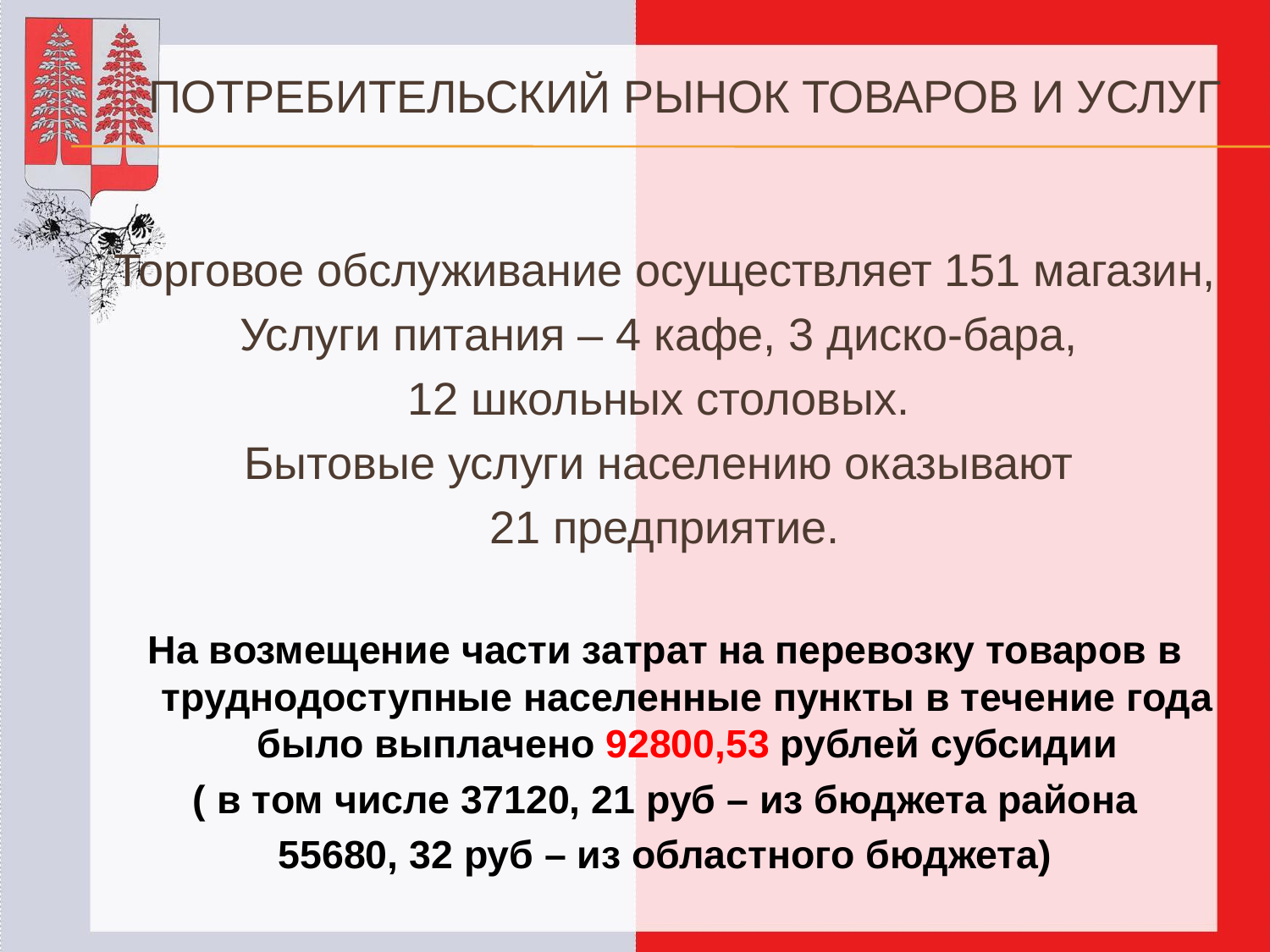

# Потребительский рынок товаров и услуг

Торговое обслуживание осуществляет 151 магазин,
Услуги питания – 4 кафе, 3 диско-бара,
12 школьных столовых.
Бытовые услуги населению оказывают
21 предприятие.

На возмещение части затрат на перевозку товаров в труднодоступные населенные пункты в течение года было выплачено 92800,53 рублей субсидии
( в том числе 37120, 21 руб – из бюджета района
55680, 32 руб – из областного бюджета)